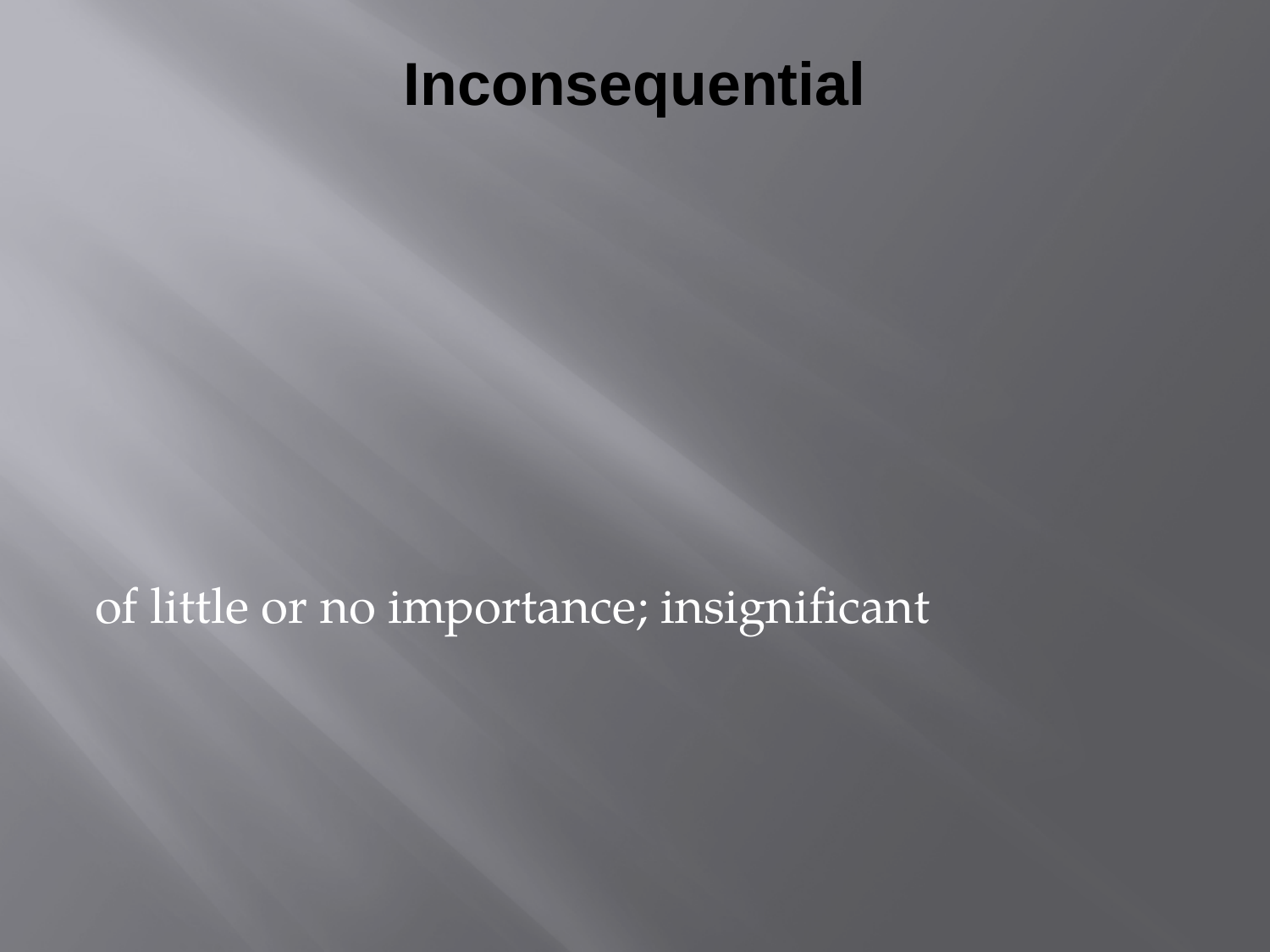

# Inconsequential

of little or no importance; insignificant